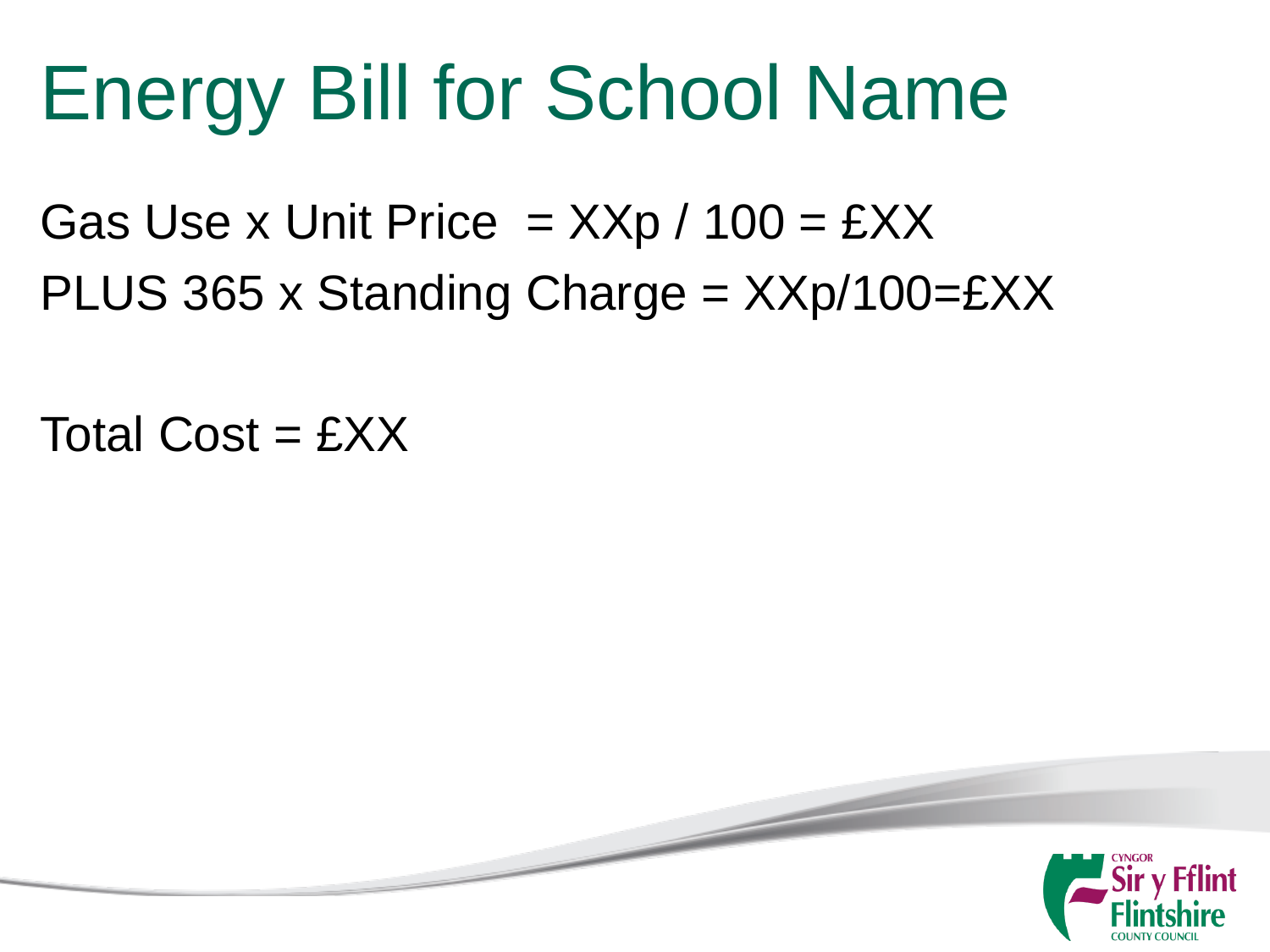

# Energy Bill for School Name
Gas Use x Unit Price  = XXp / 100 = £XX
PLUS 365 x Standing Charge = XXp/100=£XX

Total Cost = £XX